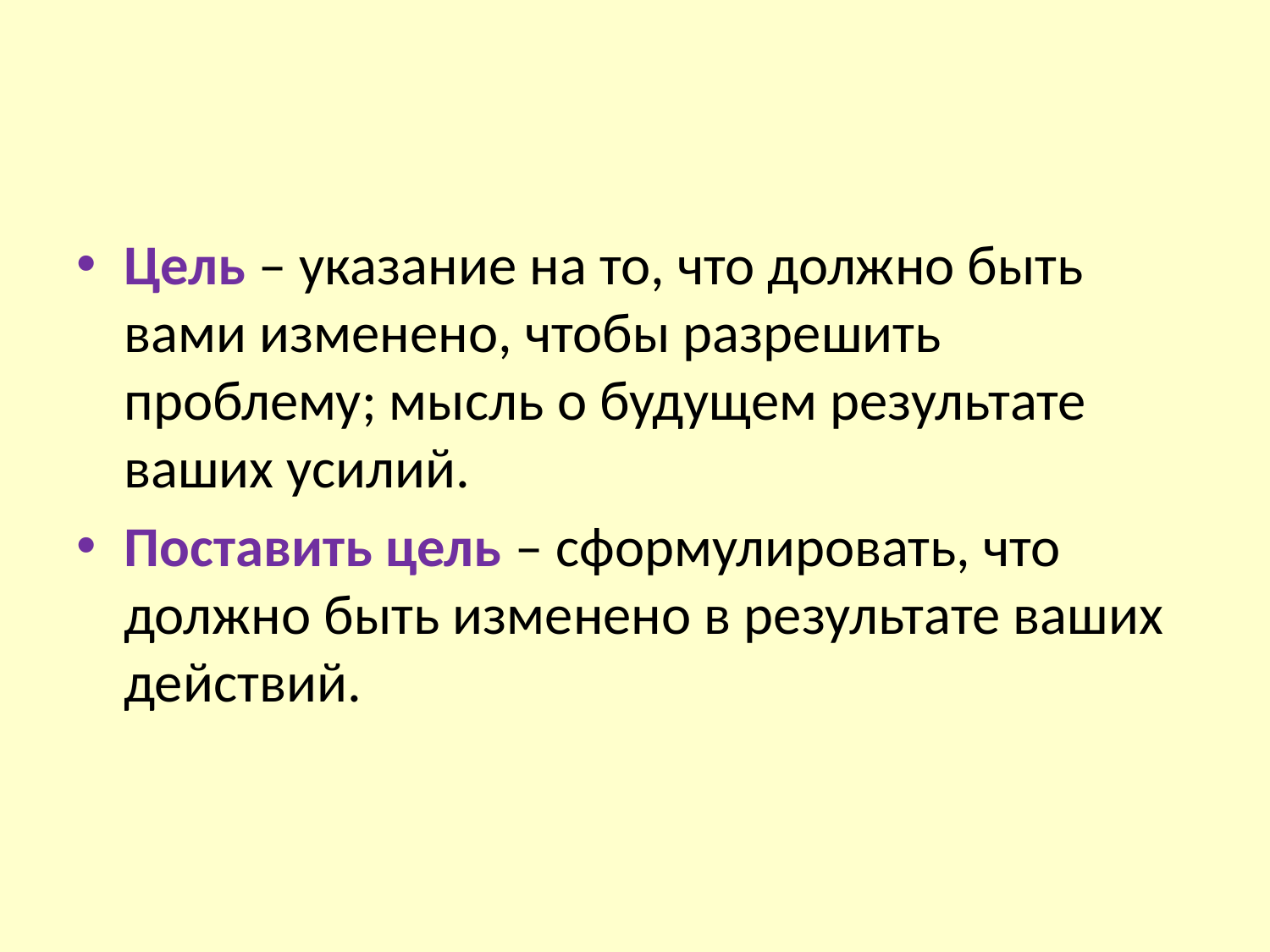

#
Цель – указание на то, что должно быть вами изменено, чтобы разрешить проблему; мысль о будущем результате ваших усилий.
Поставить цель – сформулировать, что должно быть изменено в результате ваших действий.